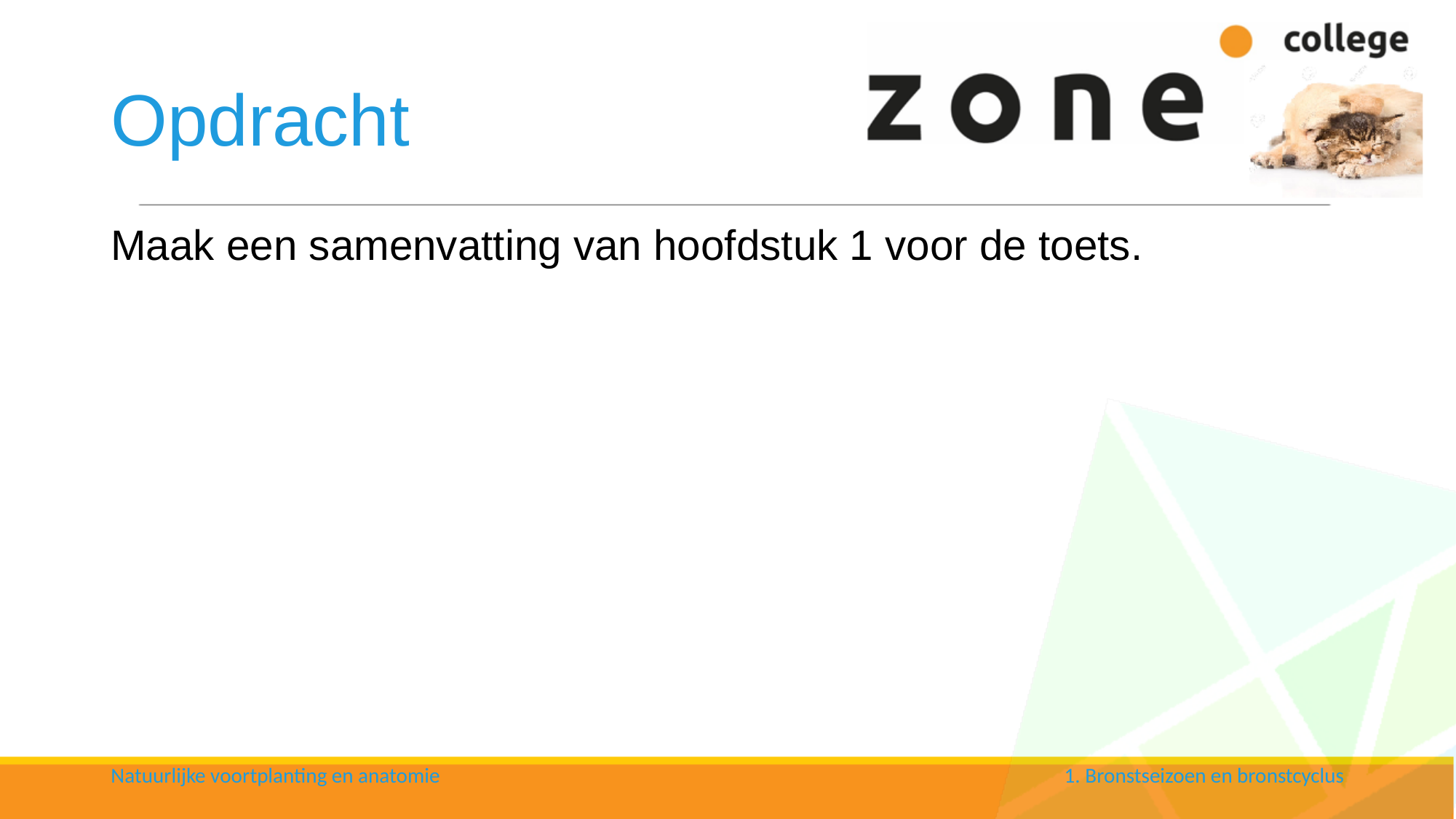

# Opdracht
Maak een samenvatting van hoofdstuk 1 voor de toets.
Natuurlijke voortplanting en anatomie
1. Bronstseizoen en bronstcyclus